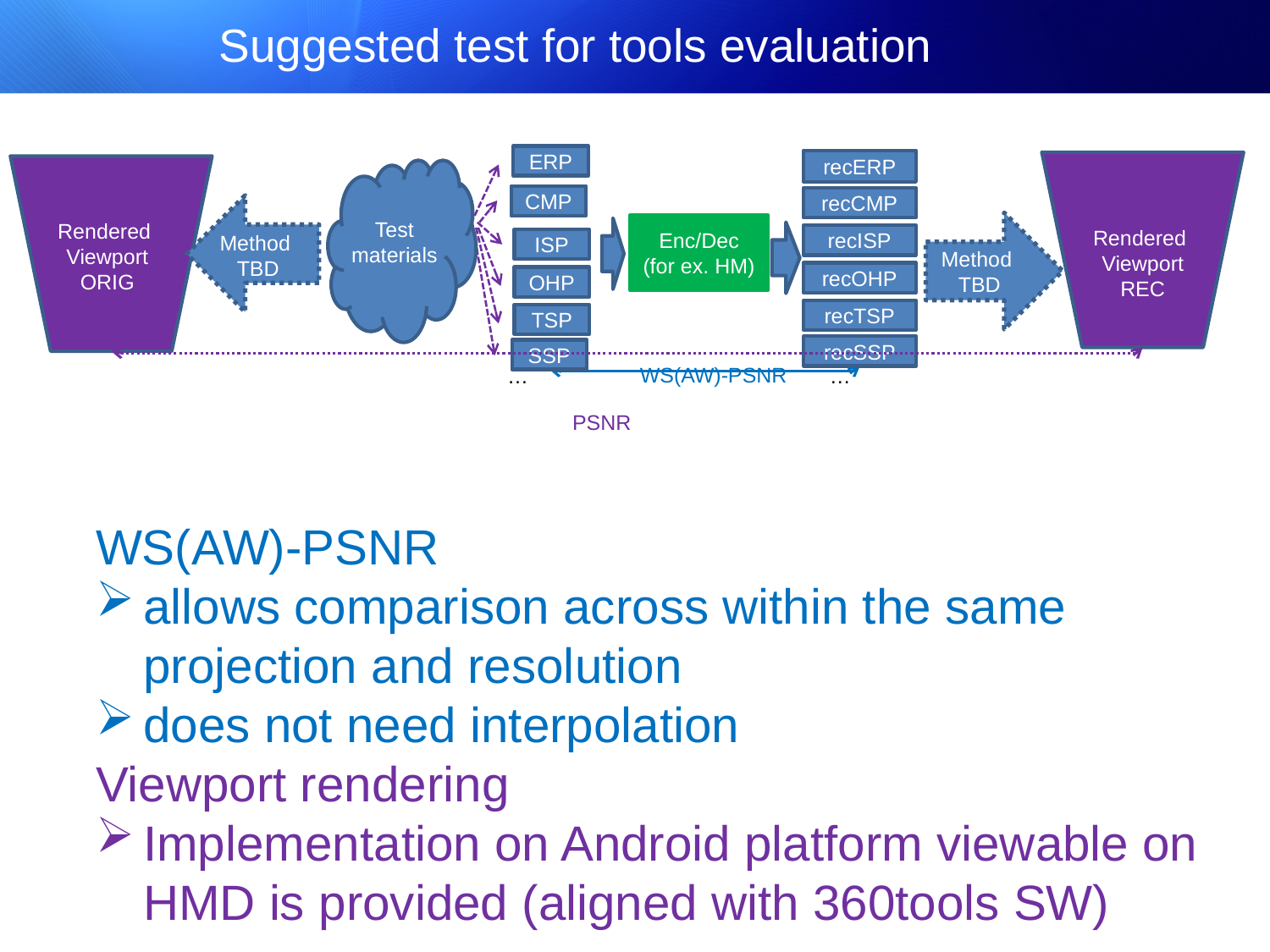

# Suggested test for tools evaluation
ERP
recERP

CMP
recCMP

Test
materials
Rendered
Viewport
ORIG
Method
TBD
Enc/Dec
(for ex. HM)

Rendered
Viewport
REC

Method
TBD
recISP
ISP
recOHP
OHP
recTSP
TSP
recSSP
SSP
WS(AW)-PSNR
…                                                   …
PSNR
WS(AW)-PSNR
allows comparison across within the same projection and resolution
does not need interpolation
Viewport rendering
Implementation on Android platform viewable on HMD is provided (aligned with 360tools SW)